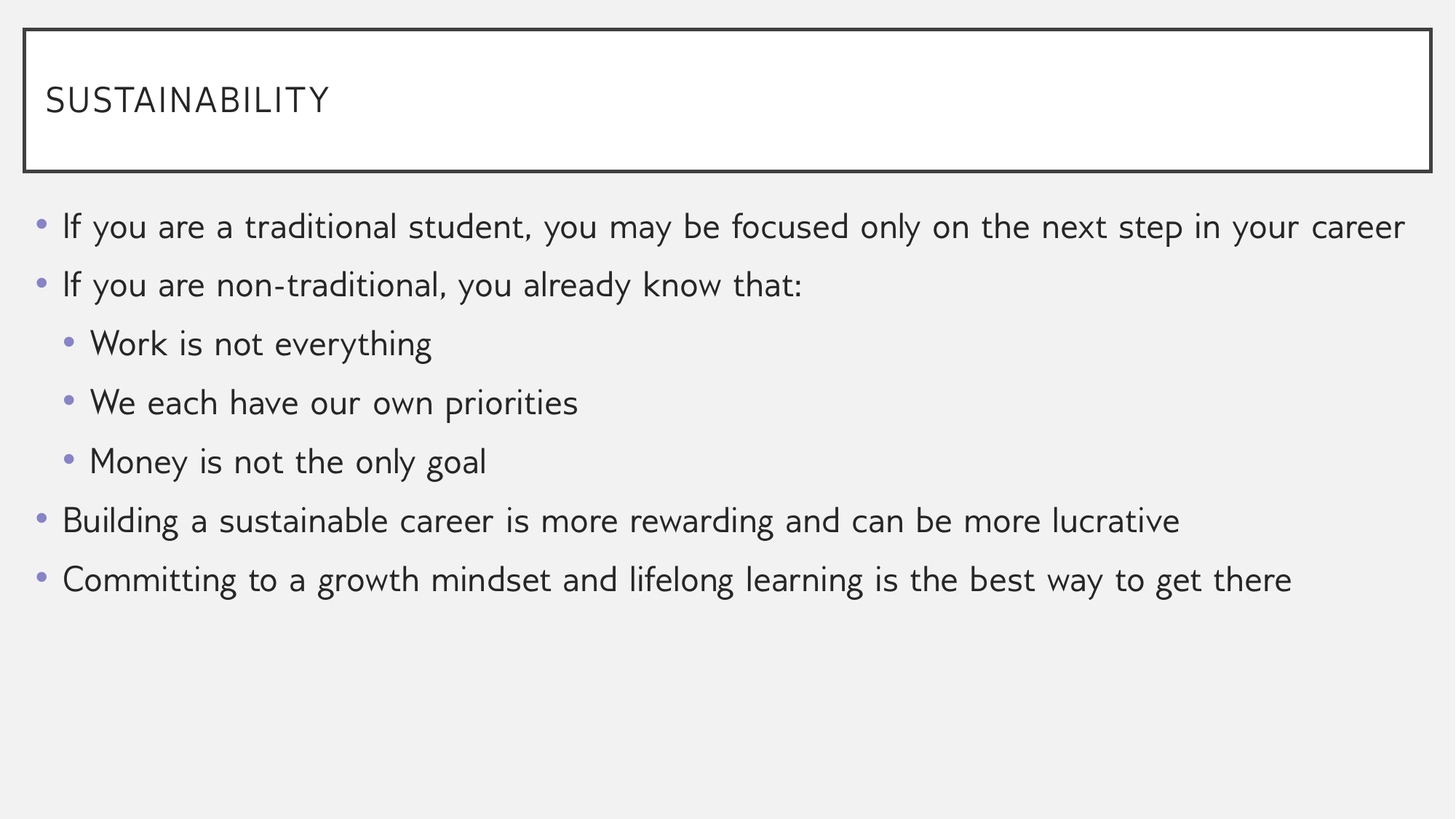

# Sustainability
If you are a traditional student, you may be focused only on the next step in your career
If you are non-traditional, you already know that:
Work is not everything
We each have our own priorities
Money is not the only goal
Building a sustainable career is more rewarding and can be more lucrative
Committing to a growth mindset and lifelong learning is the best way to get there